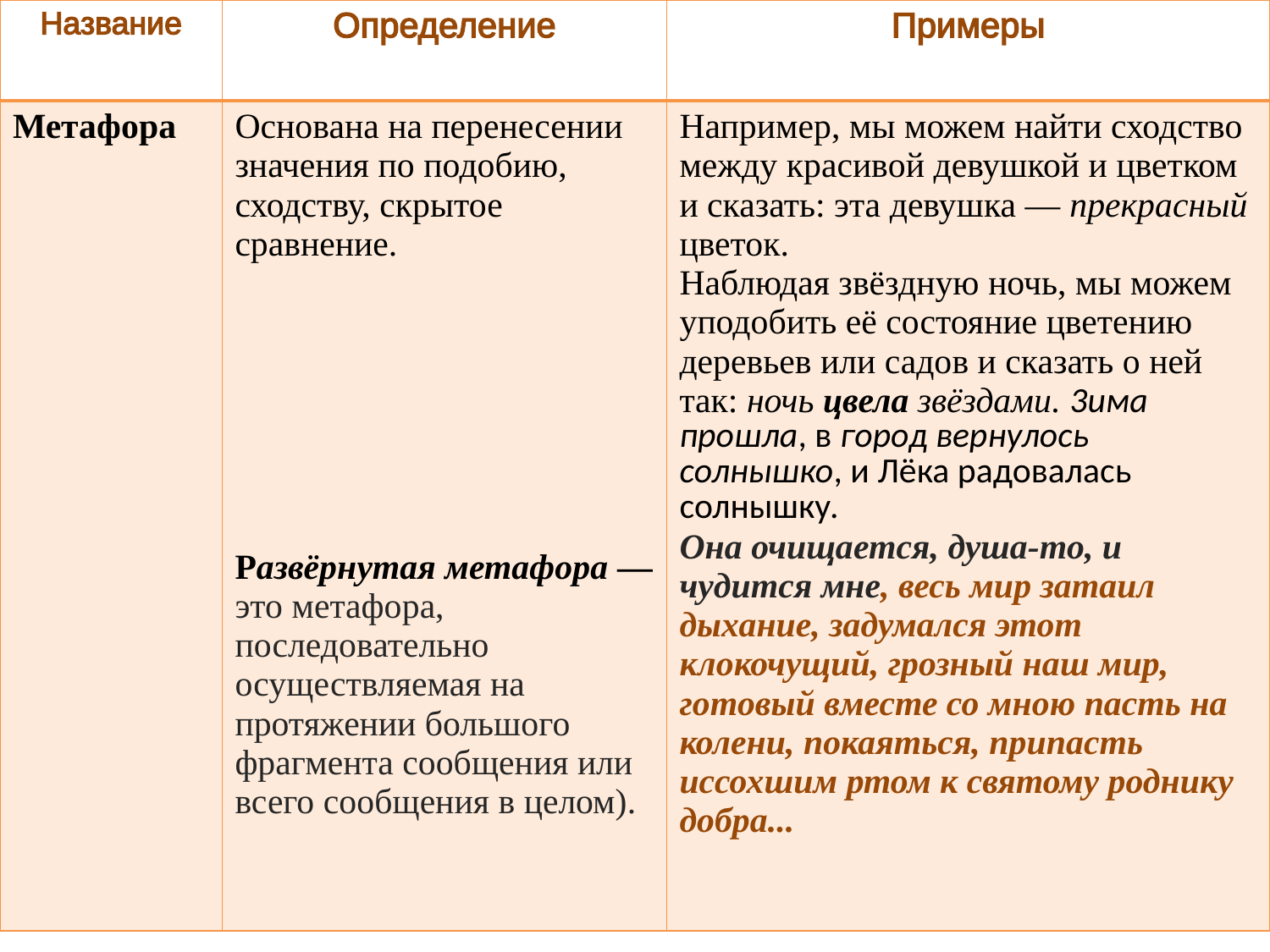

| Название | Определение | Примеры |
| --- | --- | --- |
| Метафора | Основана на перенесении значения по подобию, сходству, скрытое сравнение. Развёрнутая метафора — это метафора, последовательно осуществляемая на протяжении большого фрагмента сообщения или всего сообщения в целом). | Например, мы можем найти сходство между красивой девушкой и цветком и сказать: эта девушка — прекрасный цветок. Наблюдая звёздную ночь, мы можем уподобить её состояние цветению деревьев или садов и сказать о ней так: ночь цвела звёздами. 3има прошла, в город вернулось солнышко, и Лёка радовалась солнышку. Она очищается, душа-то, и чудится мне, весь мир затаил дыхание, задумался этот клокочущий, грозный наш мир, готовый вместе со мною пасть на колени, покаяться, припасть иссохшим ртом к святому роднику добра... |